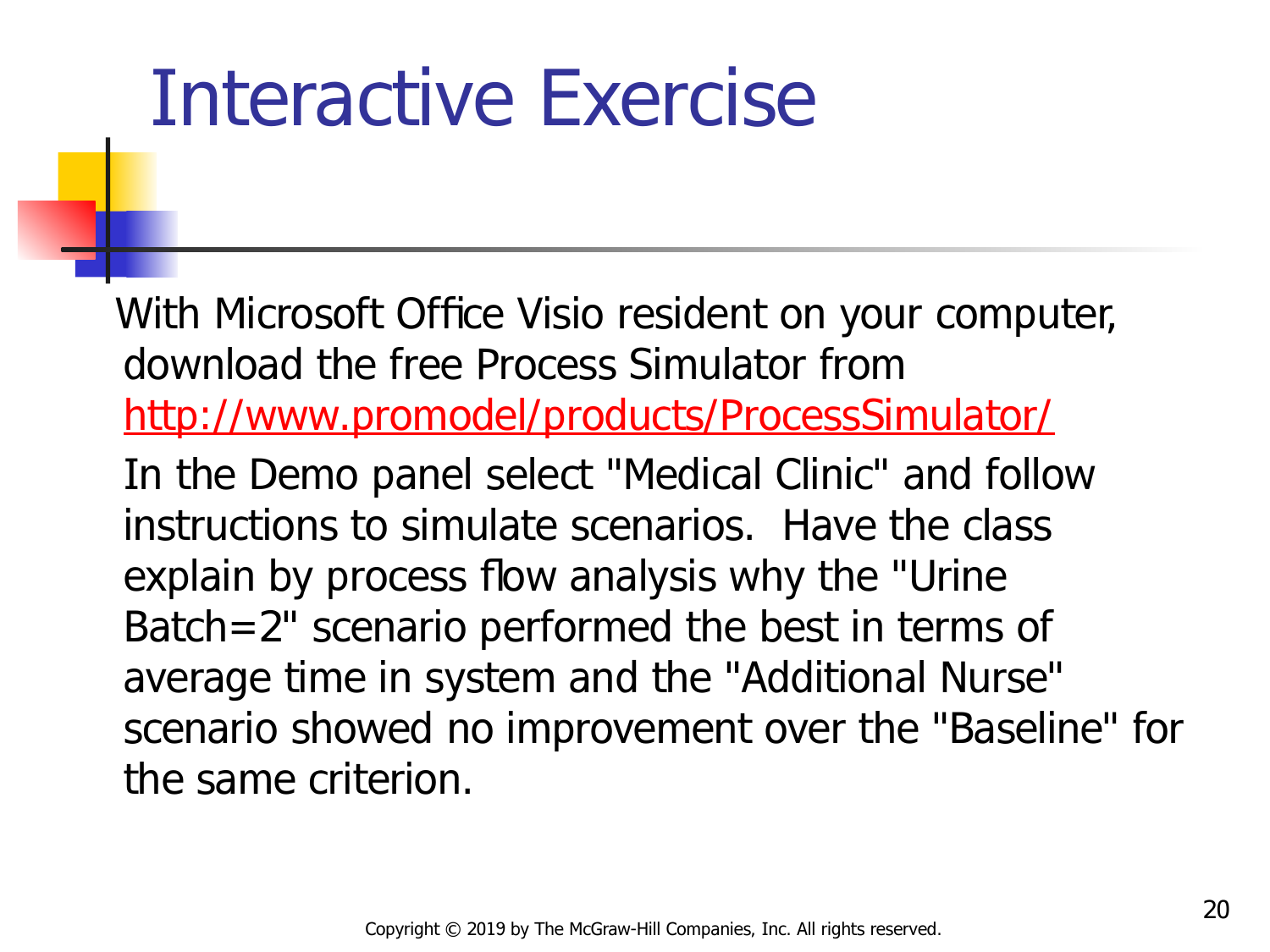

# Interactive Exercise
   With Microsoft Office Visio resident on your computer, download the free Process Simulator from http://www.promodel/products/ProcessSimulator/
	In the Demo panel select "Medical Clinic" and follow instructions to simulate scenarios.  Have the class explain by process flow analysis why the "Urine Batch=2" scenario performed the best in terms of average time in system and the "Additional Nurse" scenario showed no improvement over the "Baseline" for the same criterion.
20
Copyright © 2019 by The McGraw-Hill Companies, Inc. All rights reserved.